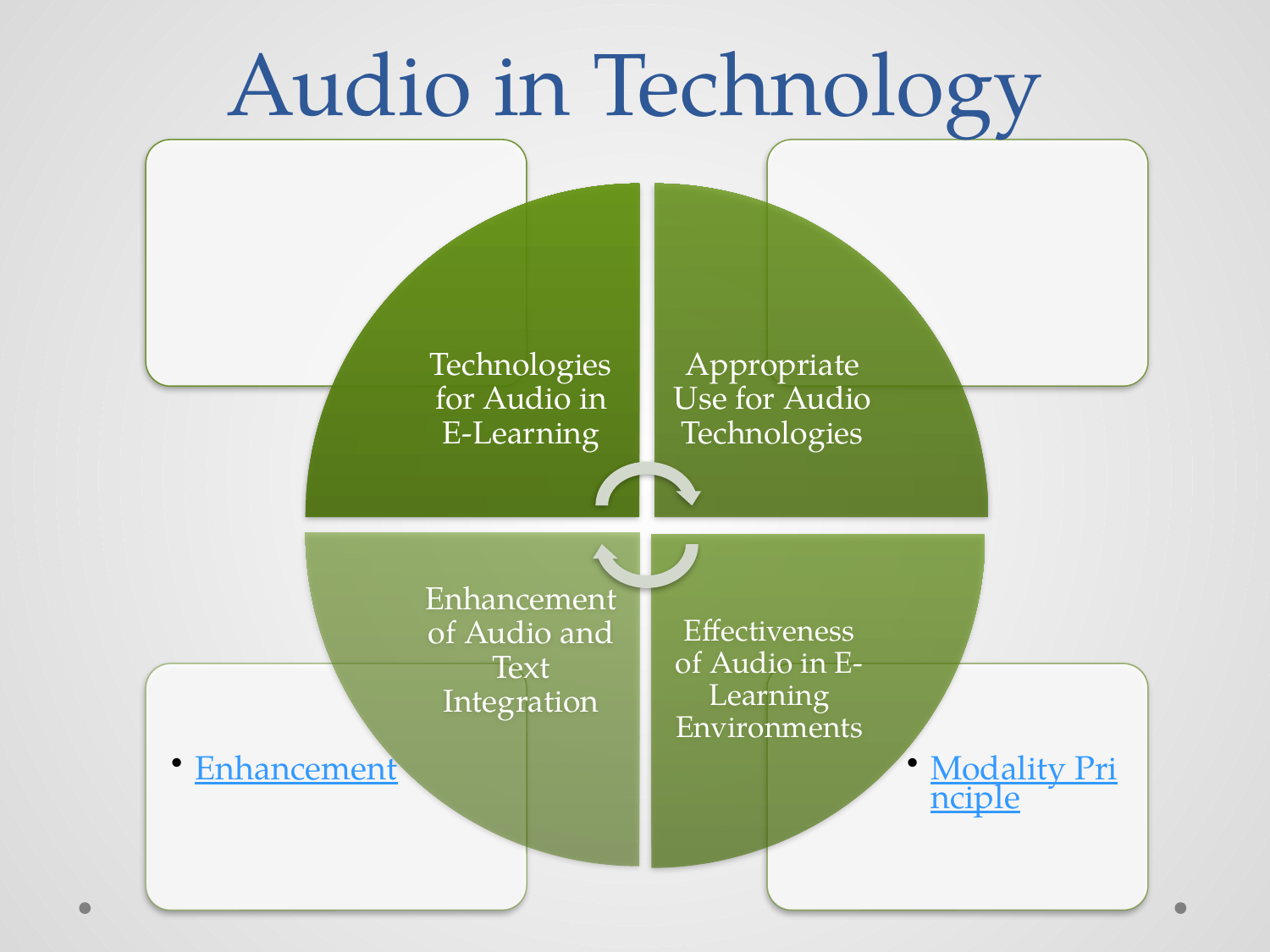

# Audio in Technology
Modality Principle
Enhancement

Technologies for Audio in E-Learning
Appropriate Use for Audio Technologies

Effectiveness of Audio in E-Learning Environments
Enhancement of Audio and Text Integration